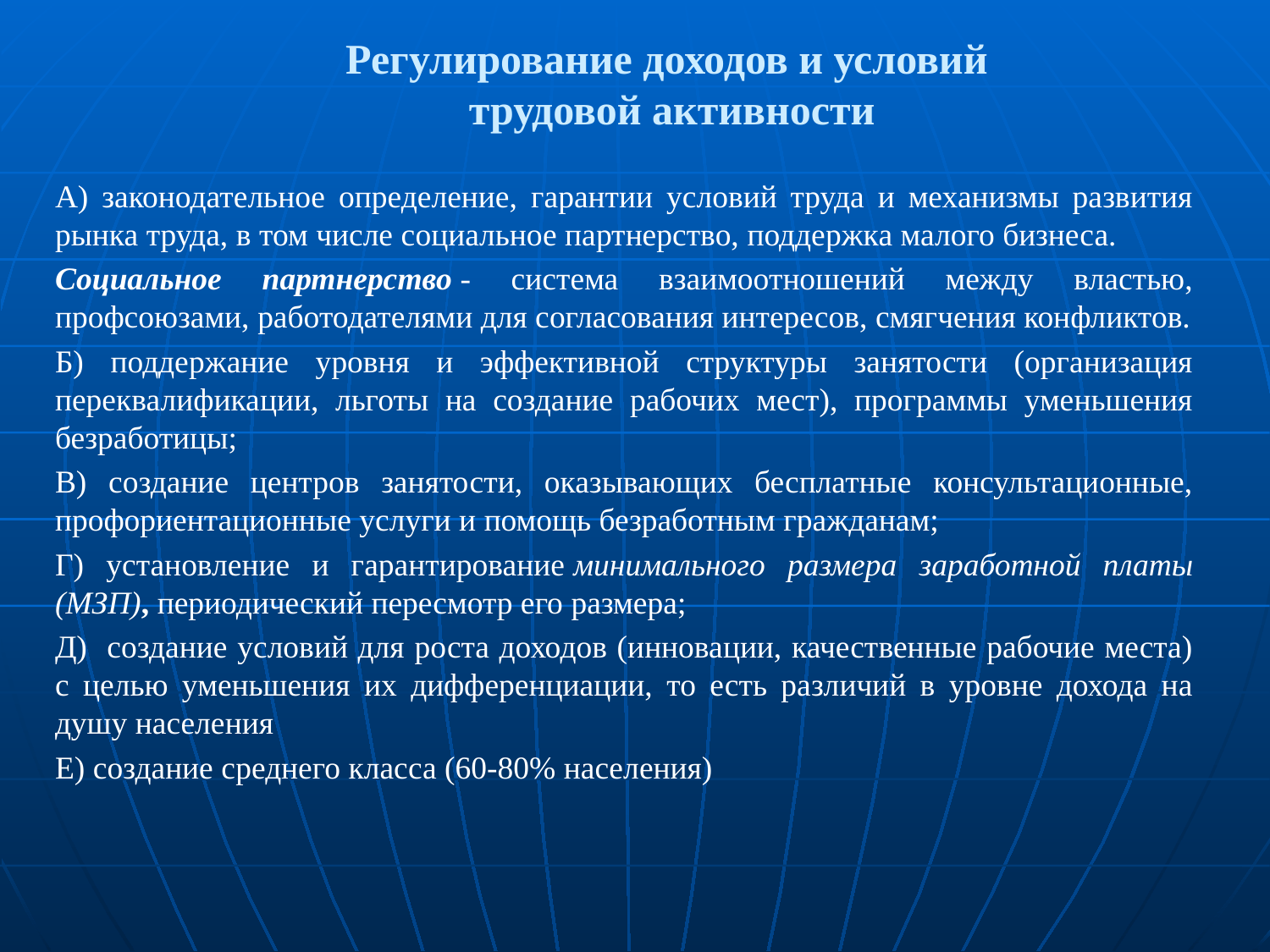

# Регулирование доходов и условий трудовой активности
А) законодательное определение, гарантии условий труда и механизмы развития рынка труда, в том числе социальное партнерство, поддержка малого бизнеса.
Социальное партнерство - система взаимоотношений между властью, профсоюзами, работодателями для согласования интересов, смягчения конфликтов.
Б) поддержание уровня и эффективной структуры занятости (организация переквалификации, льготы на создание рабочих мест), программы уменьшения безработицы;
В) создание центров занятости, оказывающих бесплатные консультационные, профориентационные услуги и помощь безработным гражданам;
Г) установление и гарантирование минимального размера заработной платы (МЗП), периодический пересмотр его размера;
Д)  создание условий для роста доходов (инновации, качественные рабочие места) с целью уменьшения их дифференциации, то есть различий в уровне дохода на душу населения
Е) создание среднего класса (60-80% населения)